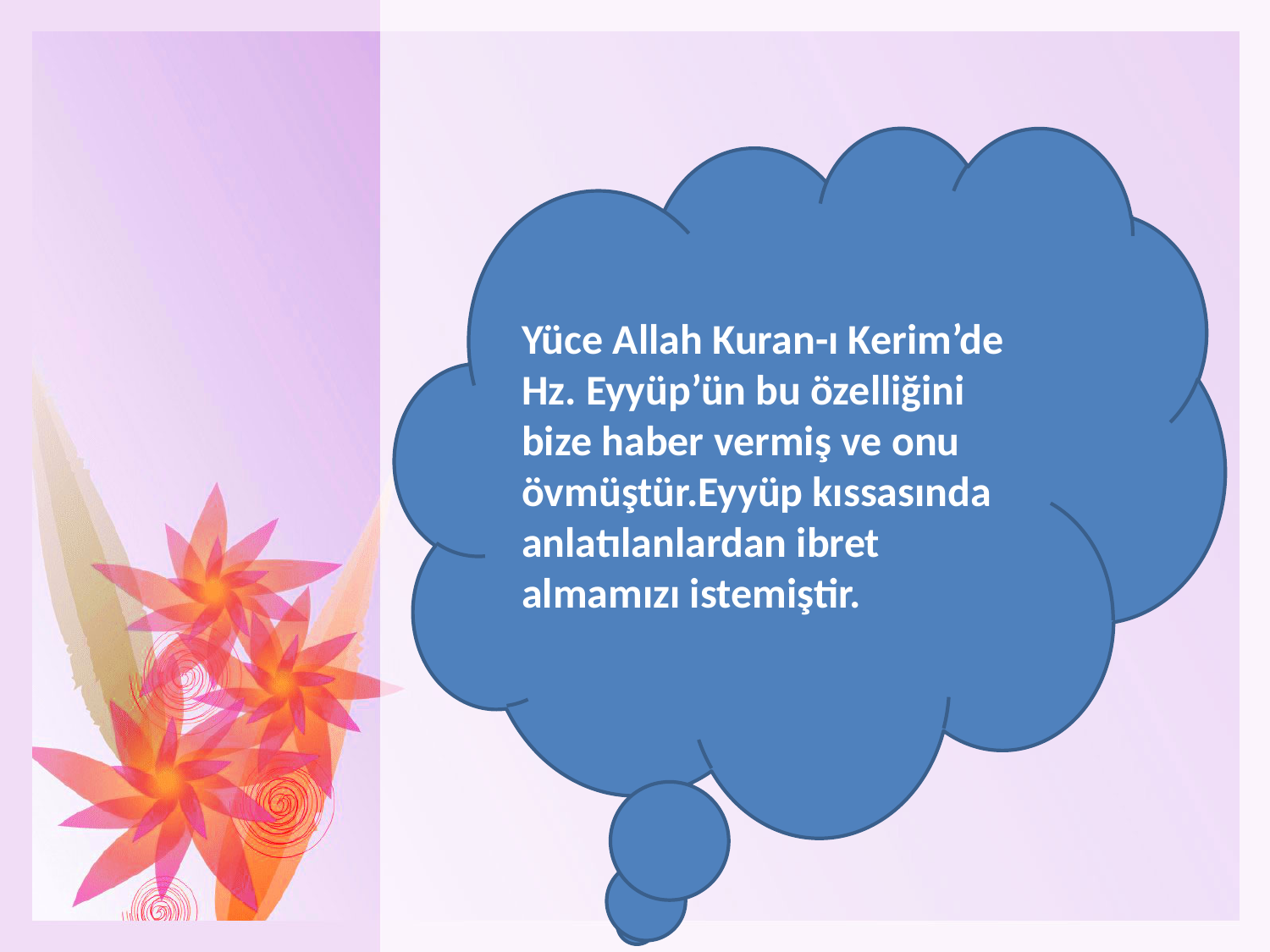

Yüce Allah Kuran-ı Kerim’de Hz. Eyyüp’ün bu özelliğini bize haber vermiş ve onu övmüştür.Eyyüp kıssasında anlatılanlardan ibret almamızı istemiştir.
#